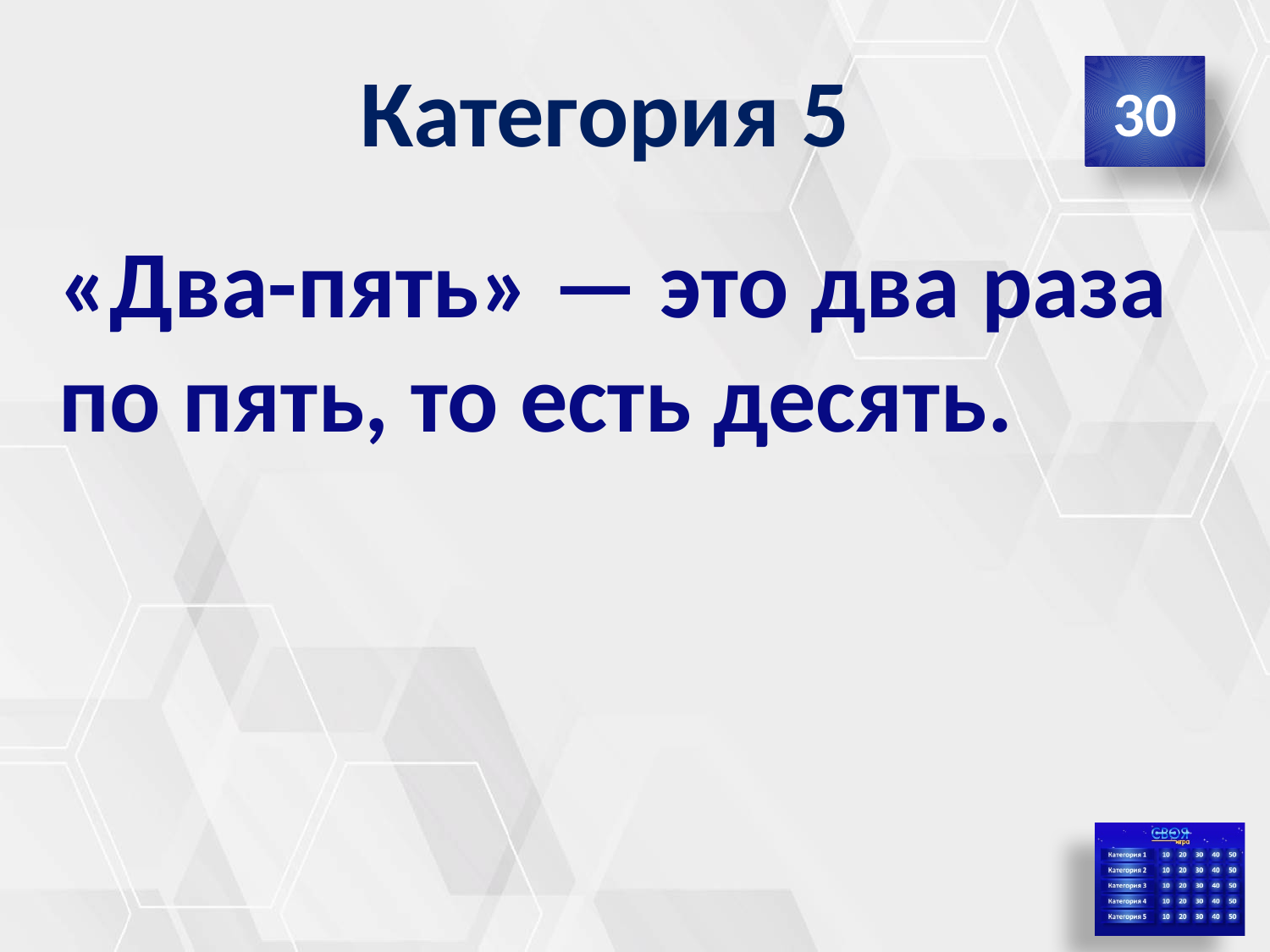

# Категория 5
30
«Два-пять» — это два раза по пять, то есть десять.